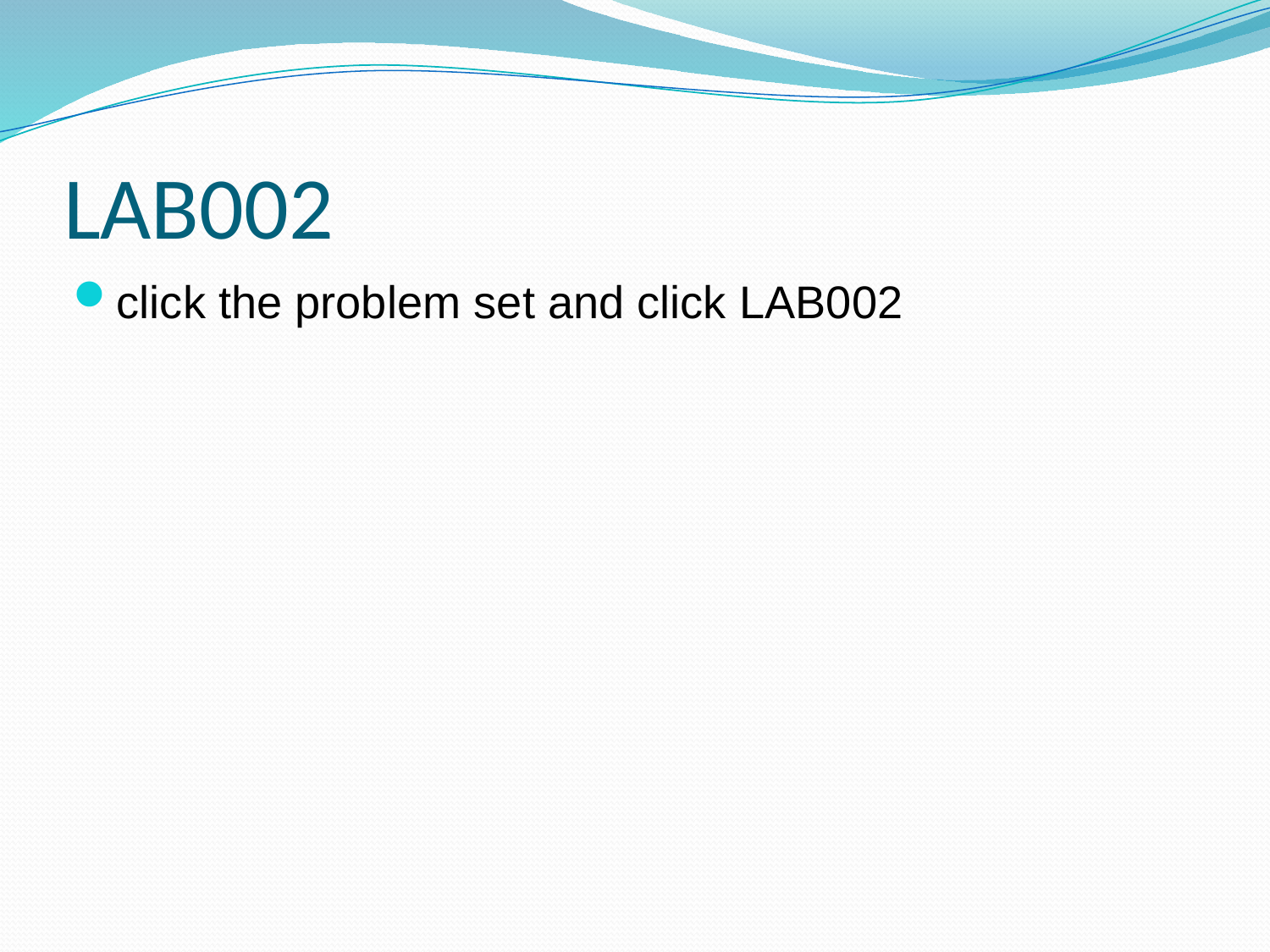

# LAB002
click the problem set and click LAB002